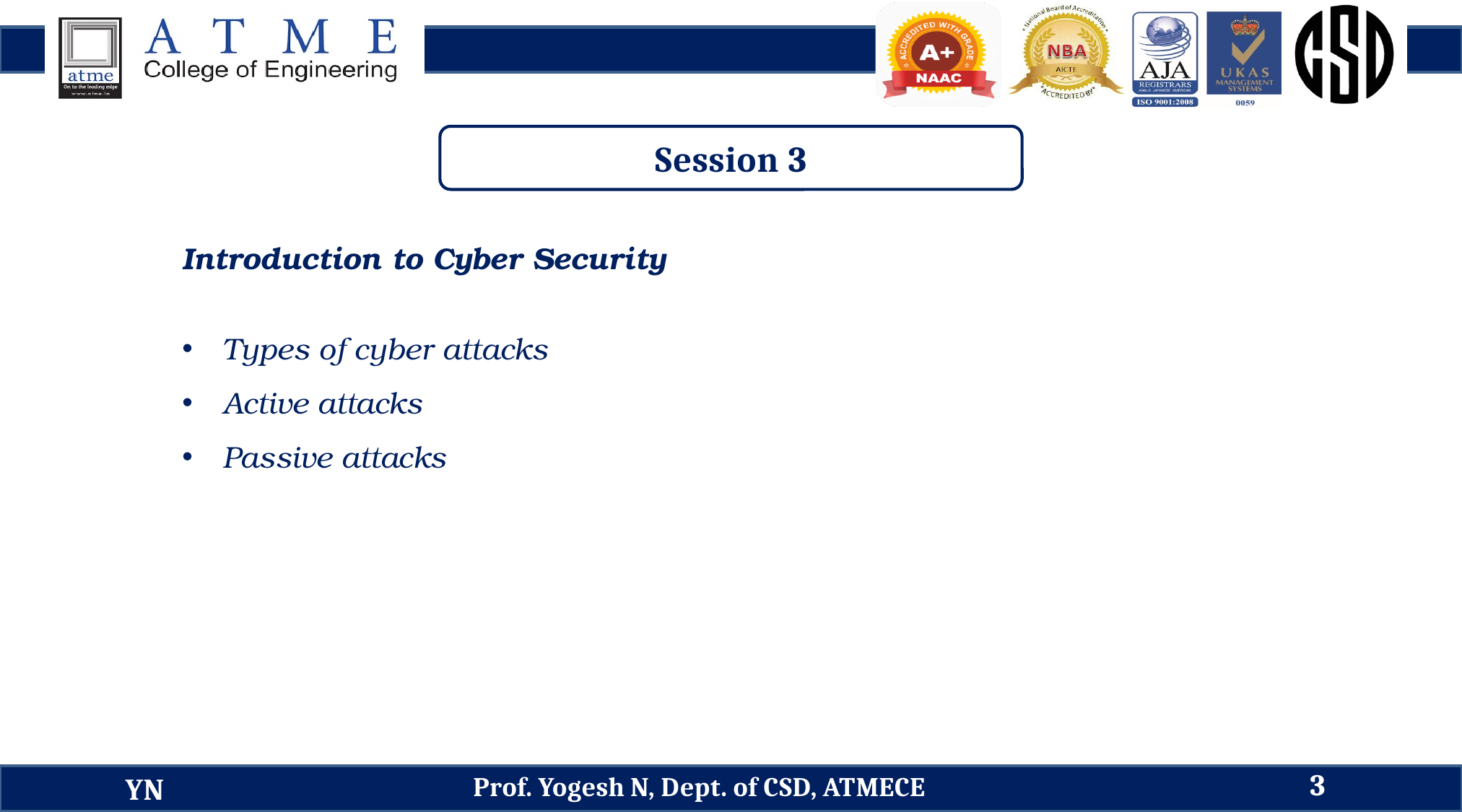

Session 3
Introduction to Cyber Security

Types of cyber attacks
Active attacks
Passive attacks
3
Prof. Yogesh N, Dept. of CSD, ATMECE
YN